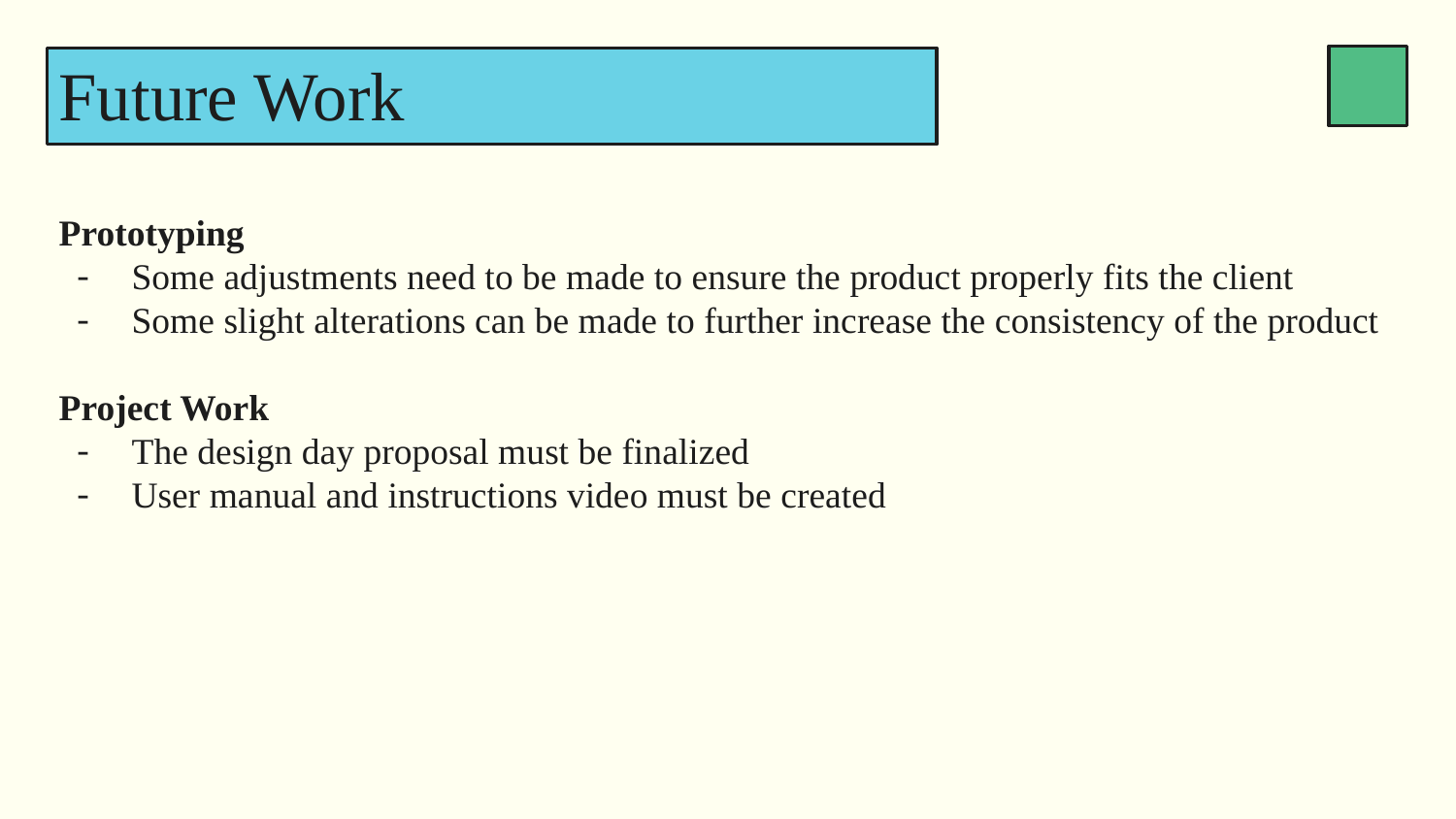

# Future Work
Prototyping
Some adjustments need to be made to ensure the product properly fits the client
Some slight alterations can be made to further increase the consistency of the product

Project Work
The design day proposal must be finalized
User manual and instructions video must be created